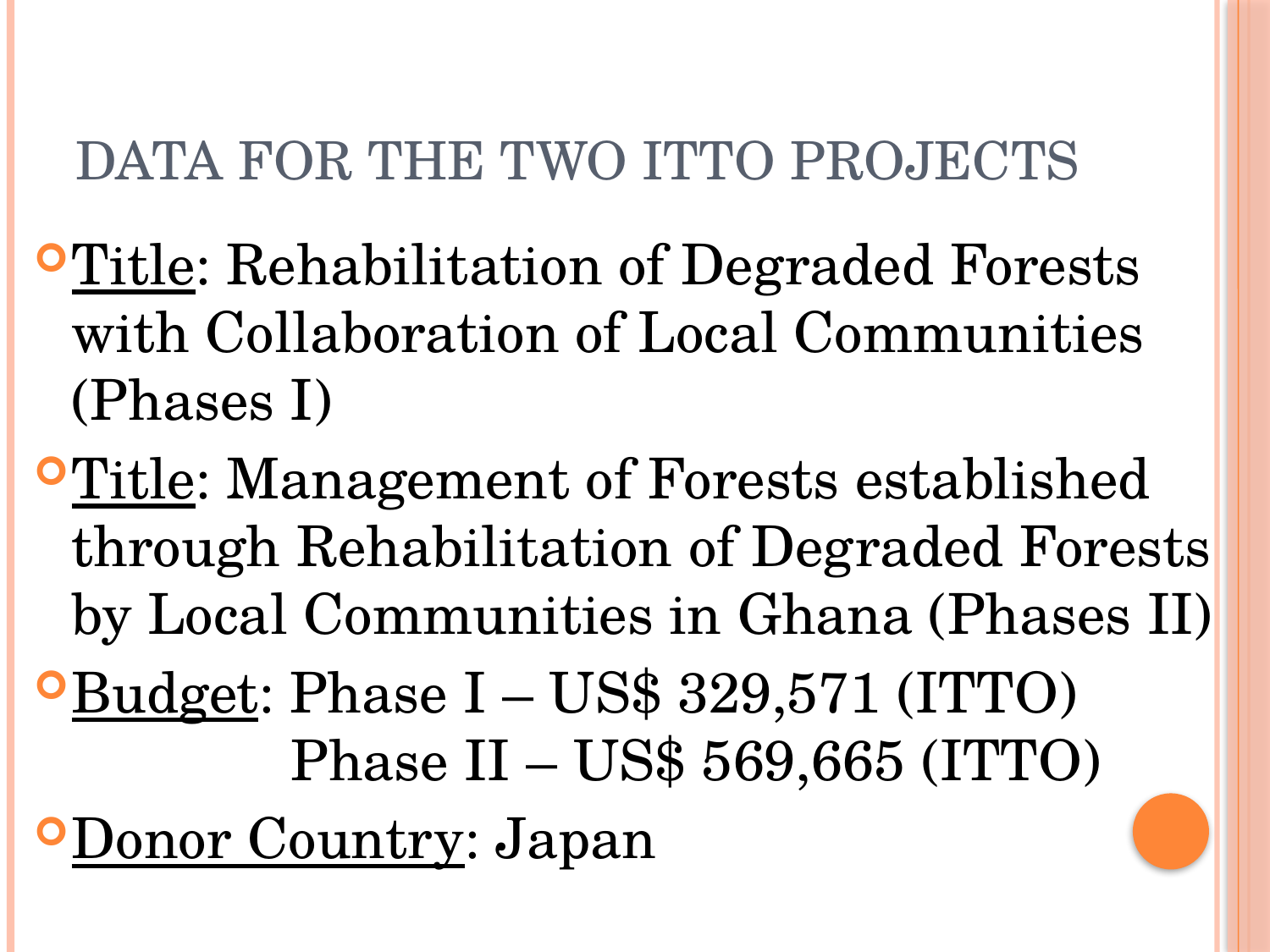

# Data for the two ITTO projects
Title: Rehabilitation of Degraded Forests with Collaboration of Local Communities (Phases I)
Title: Management of Forests established through Rehabilitation of Degraded Forests by Local Communities in Ghana (Phases II)
Budget: Phase I – US$ 329,571 (ITTO)
              Phase II – US$ 569,665 (ITTO)
Donor Country: Japan